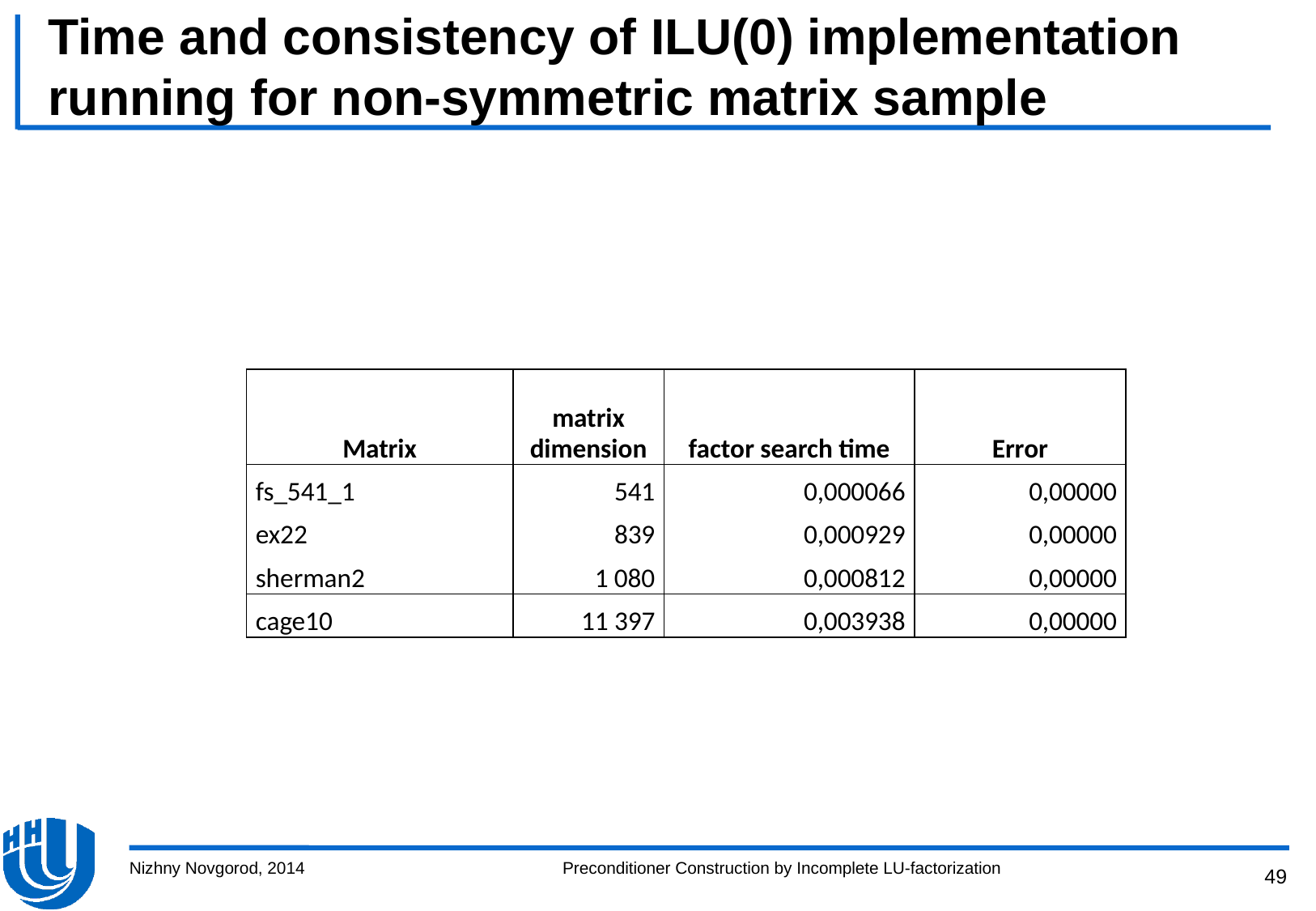

# Time and consistency of ILU(0) implementation running for non-symmetric matrix sample
| Matrix | matrix dimension | factor search time | Error |
| --- | --- | --- | --- |
| fs\_541\_1 | 541 | 0,000066 | 0,00000 |
| ex22 | 839 | 0,000929 | 0,00000 |
| sherman2 | 1 080 | 0,000812 | 0,00000 |
| cage10 | 11 397 | 0,003938 | 0,00000 |
Nizhny Novgorod, 2014
Preconditioner Construction by Incomplete LU-factorization